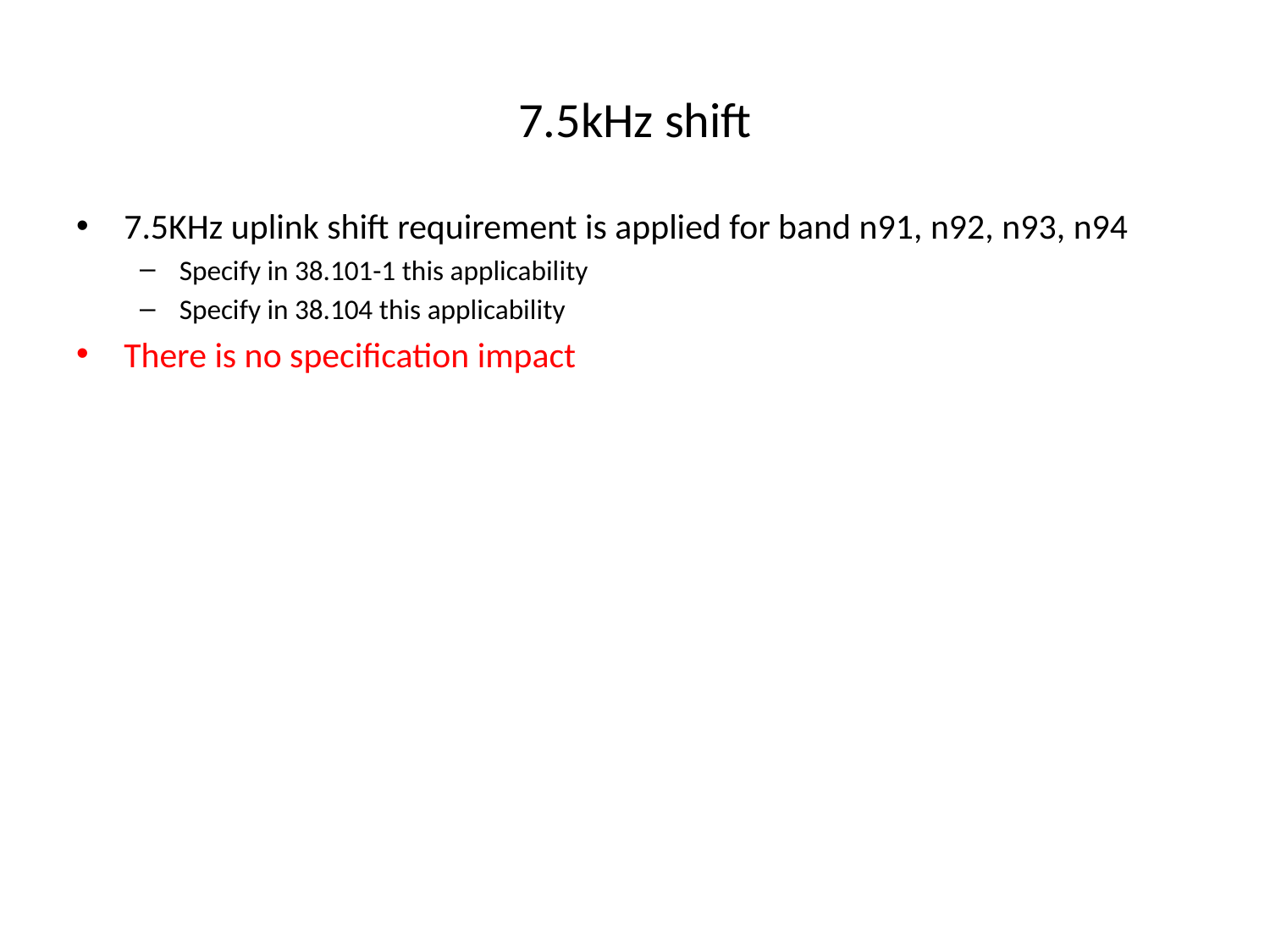

# 7.5kHz shift
7.5KHz uplink shift requirement is applied for band n91, n92, n93, n94
Specify in 38.101-1 this applicability
Specify in 38.104 this applicability
There is no specification impact